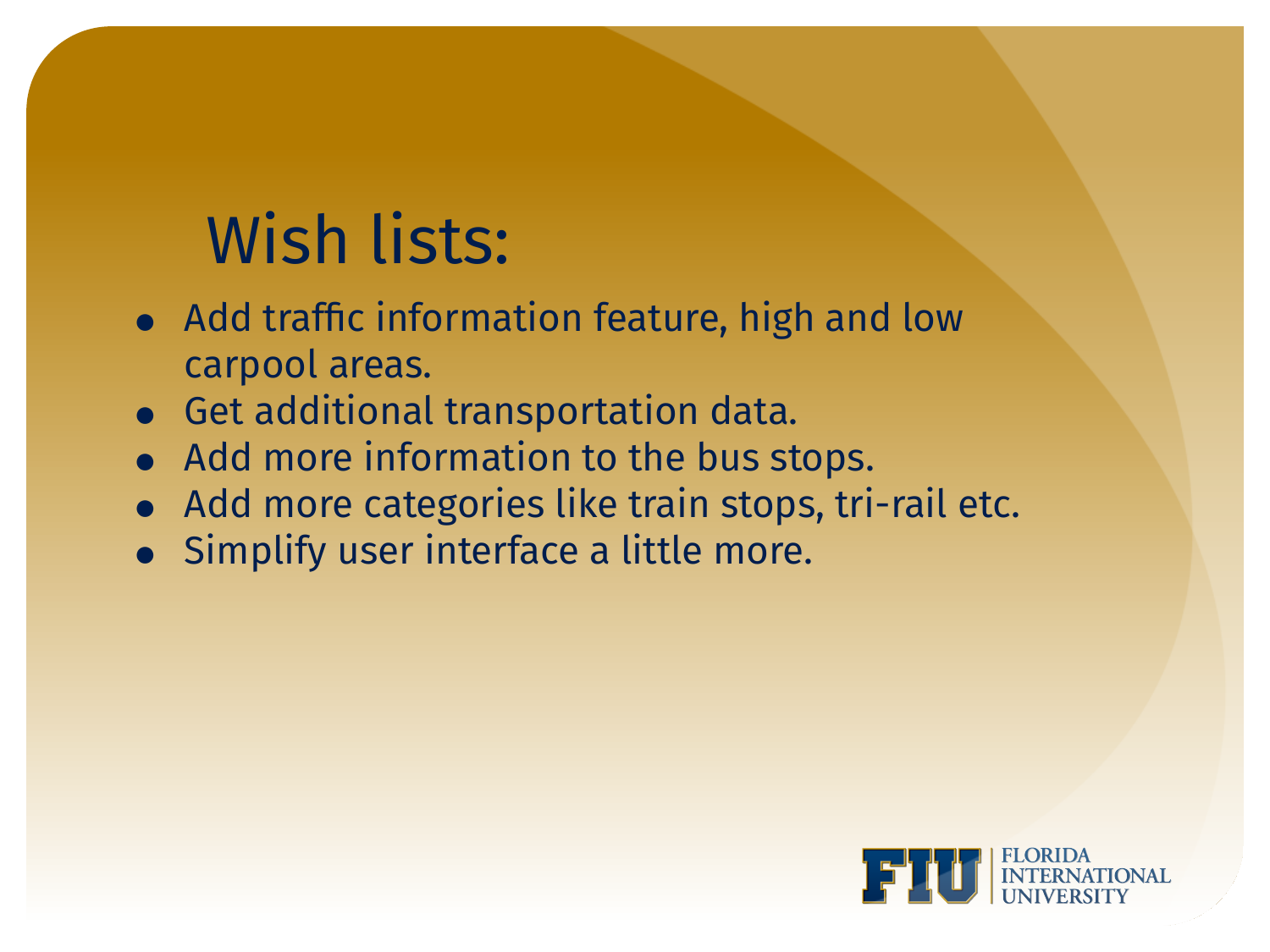

# Wish lists:
Add traffic information feature, high and low carpool areas.
Get additional transportation data.
Add more information to the bus stops.
Add more categories like train stops, tri-rail etc.
Simplify user interface a little more.